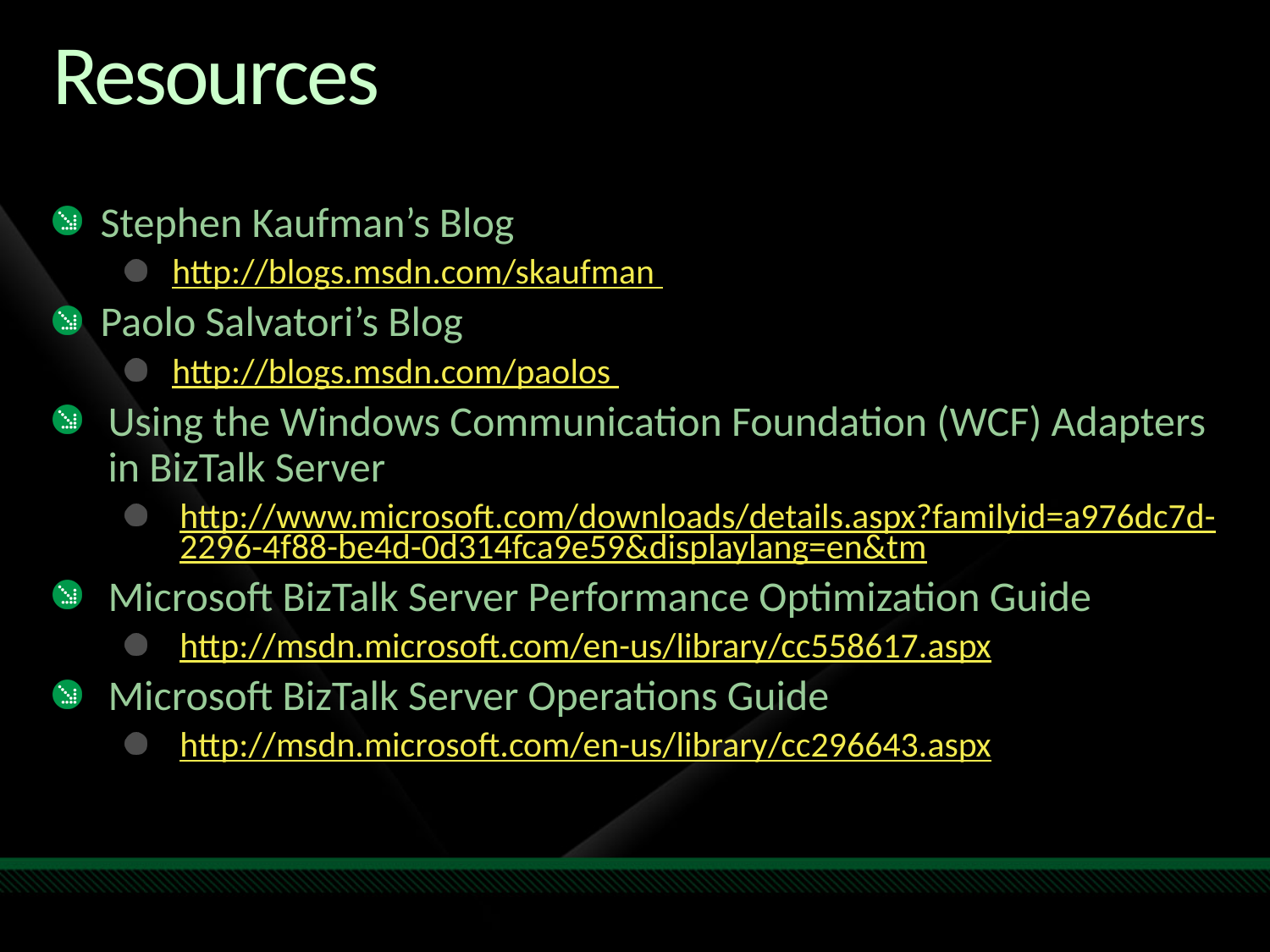

# Resources
Stephen Kaufman’s Blog
http://blogs.msdn.com/skaufman
Paolo Salvatori’s Blog
http://blogs.msdn.com/paolos
Using the Windows Communication Foundation (WCF) Adapters in BizTalk Server
http://www.microsoft.com/downloads/details.aspx?familyid=a976dc7d-2296-4f88-be4d-0d314fca9e59&displaylang=en&tm
Microsoft BizTalk Server Performance Optimization Guide
http://msdn.microsoft.com/en-us/library/cc558617.aspx
Microsoft BizTalk Server Operations Guide
http://msdn.microsoft.com/en-us/library/cc296643.aspx